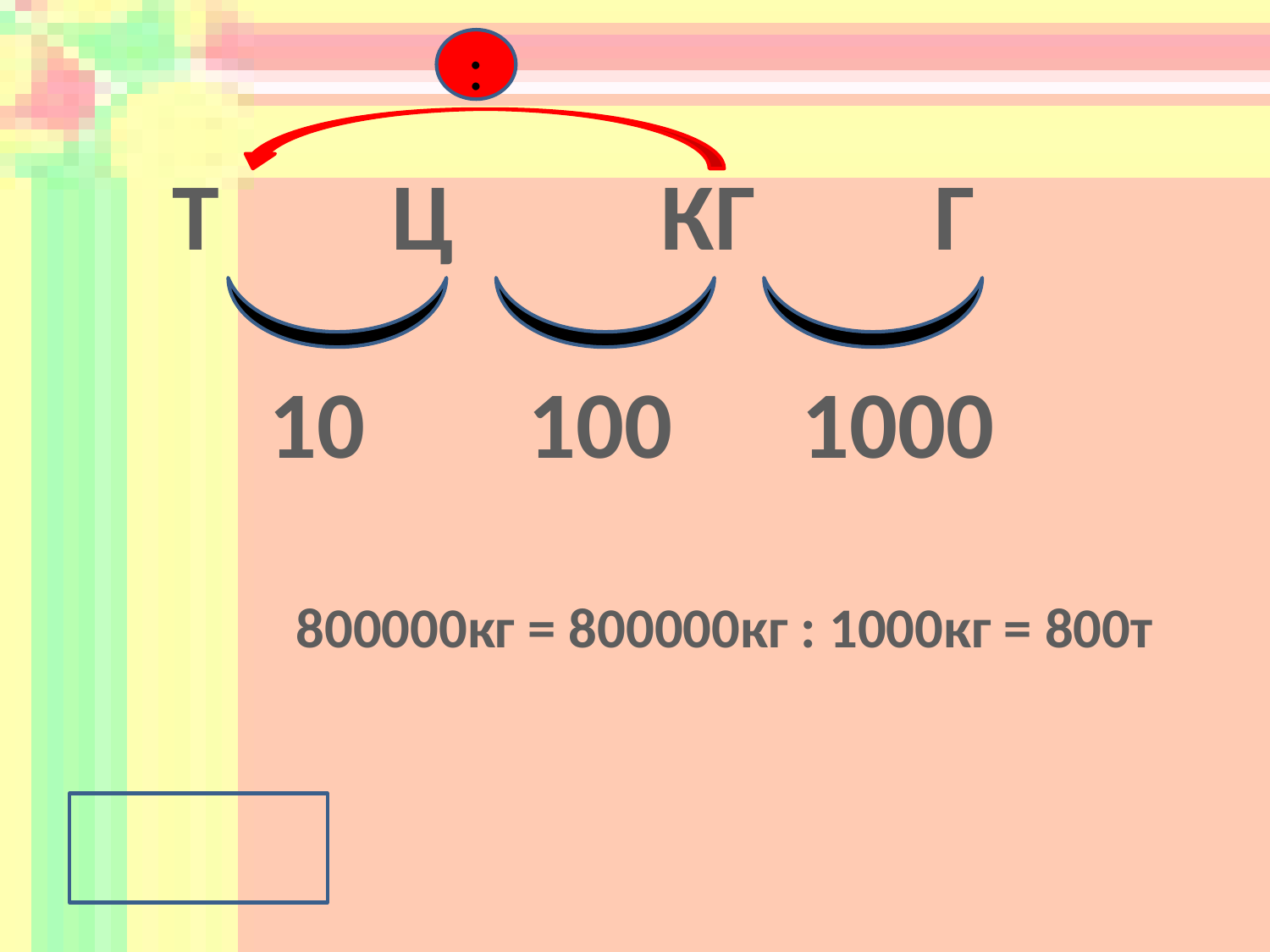

:

Т        Ц	     КГ		Г

10
100
1000
800000кг = 800000кг : 1000кг = 800т